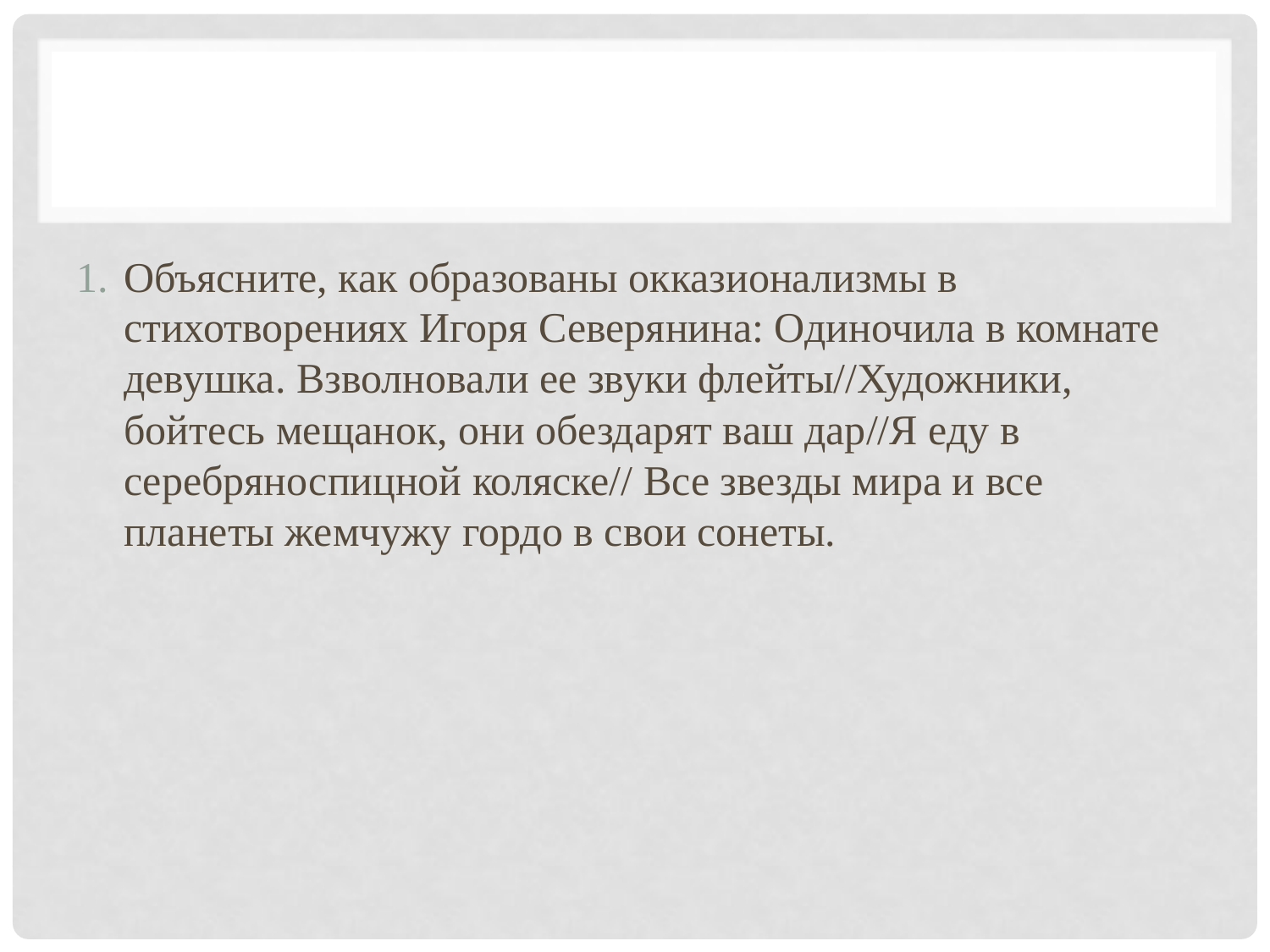

#
Объясните, как образованы окказионализмы в стихотворениях Игоря Северянина: Одиночила в комнате девушка. Взволновали ее звуки флейты//Художники, бойтесь мещанок, они обездарят ваш дар//Я еду в серебряноспицной коляске// Все звезды мира и все планеты жемчужу гордо в свои сонеты.